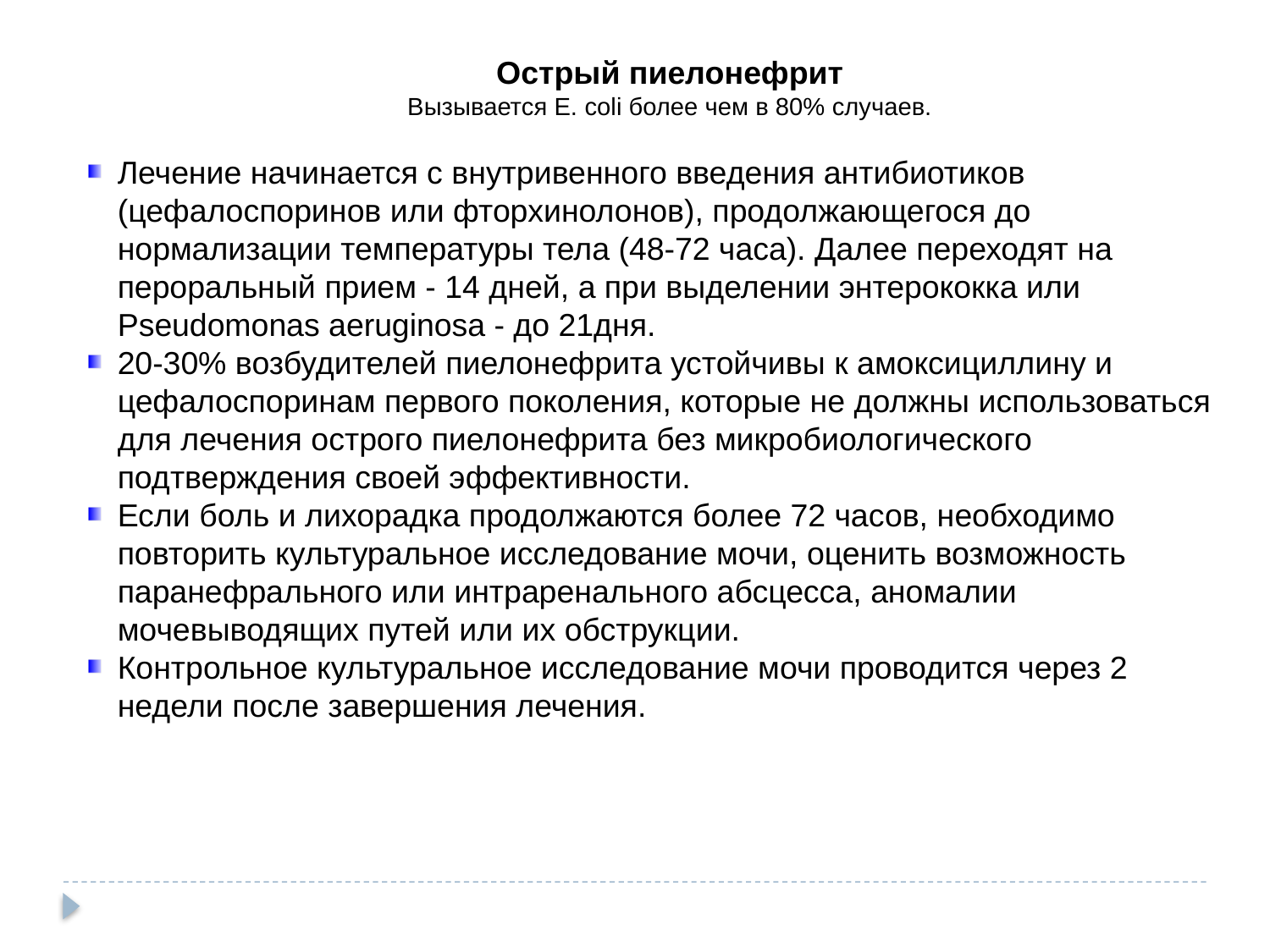

Острый пиелонефрит
Вызывается E. coli более чем в 80% случаев.
Лечение начинается с внутривенного введения антибиотиков (цефалоспоринов или фторхинолонов), продолжающегося до нормализации температуры тела (48-72 часа). Далее переходят на пероральный прием - 14 дней, а при выделении энтерококка или Pseudomonas aeruginosa - до 21дня.
20-30% возбудителей пиелонефрита устойчивы к амоксициллину и цефалоспоринам первого поколения, которые не должны использоваться для лечения острого пиелонефрита без микробиологического подтверждения своей эффективности.
Если боль и лихорадка продолжаются более 72 часов, необходимо повторить культуральное исследование мочи, оценить возможность паранефрального или интраренального абсцесса, аномалии мочевыводящих путей или их обструкции.
Контрольное культуральное исследование мочи проводится через 2 недели после завершения лечения.